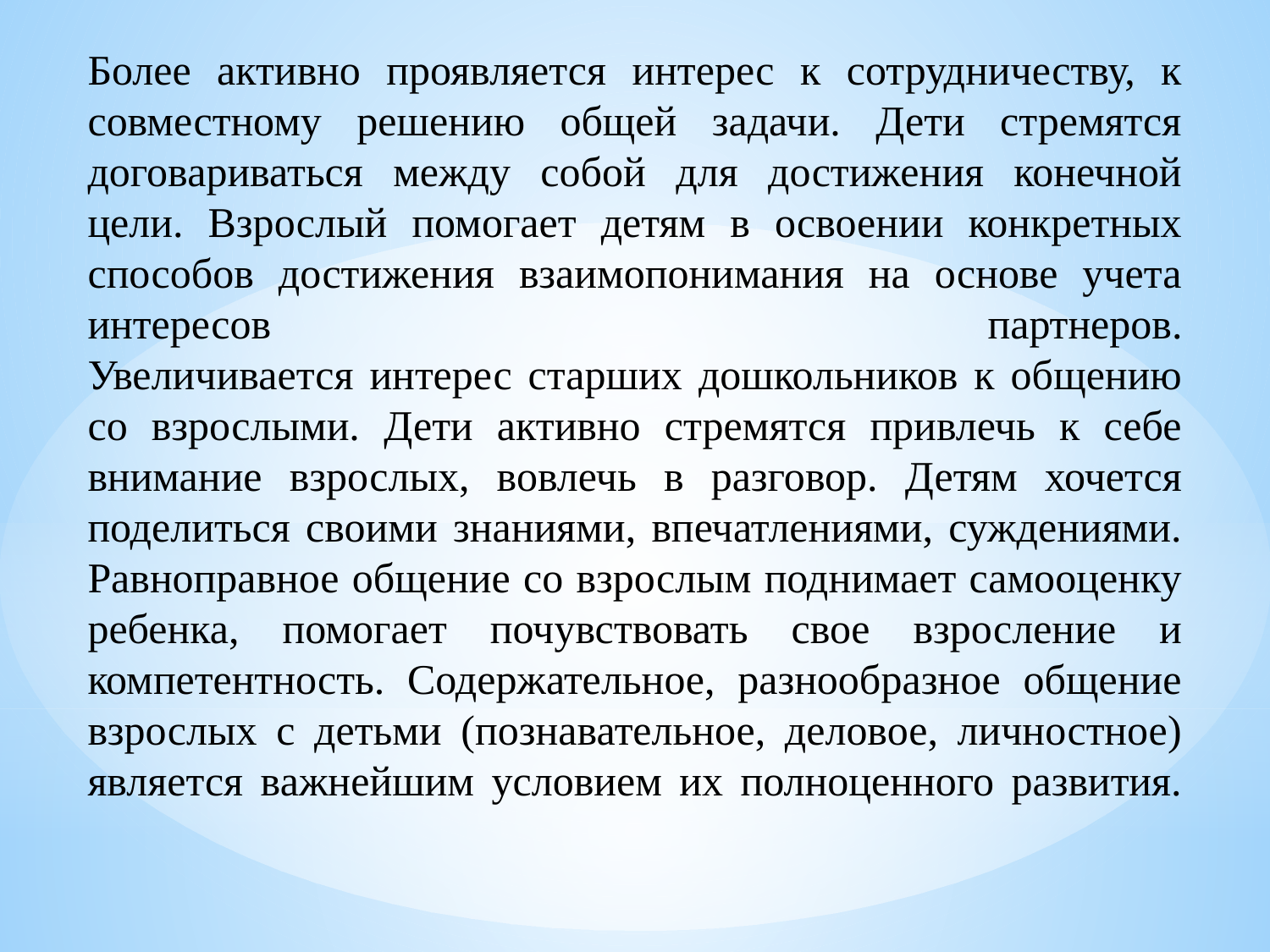

# Более активно проявляется интерес к сотрудничеству, к совместному решению общей задачи. Дети стремятся договариваться между собой для достижения конечной цели. Взрослый помогает детям в освоении конкретных способов достижения взаимопонимания на основе учета интересов партнеров. Увеличивается интерес старших дошкольников к общению со взрослыми. Дети активно стремятся привлечь к себе внимание взрослых, вовлечь в разговор. Детям хочется поделиться своими знаниями, впечатлениями, суждениями. Равноправное общение со взрослым поднимает самооценку ребенка, помогает почувствовать свое взросление и компетентность. Содержательное, разнообразное общение взрослых с детьми (познавательное, деловое, личностное) является важнейшим условием их полноценного развития.